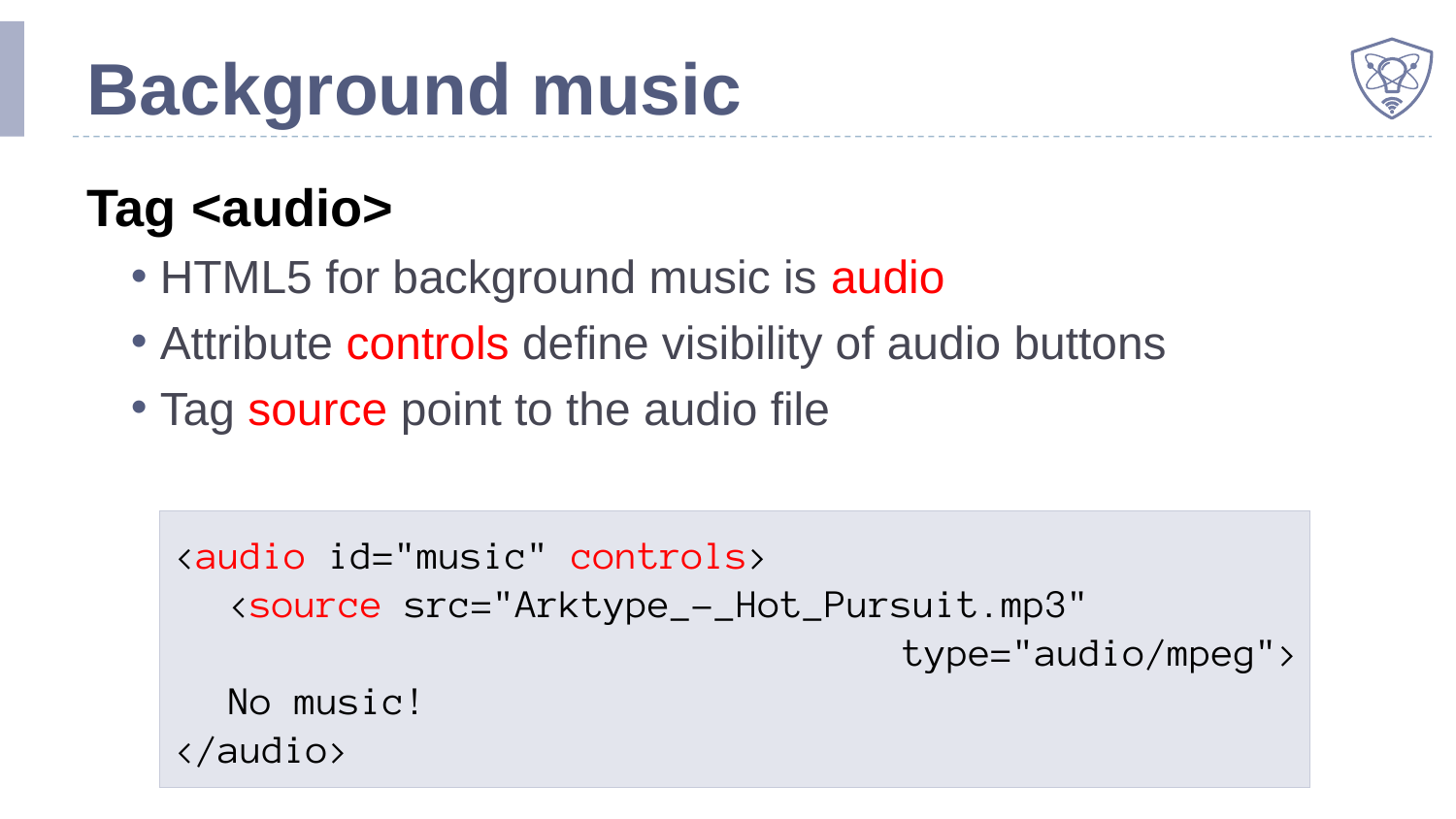

# Background music
Tag <audio>
HTML5 for background music is audio
Attribute controls define visibility of audio buttons
Tag source point to the audio file
<audio id="music" controls>
	<source src="Arktype_-_Hot_Pursuit.mp3"
                                 type="audio/mpeg">
	No music!
</audio>